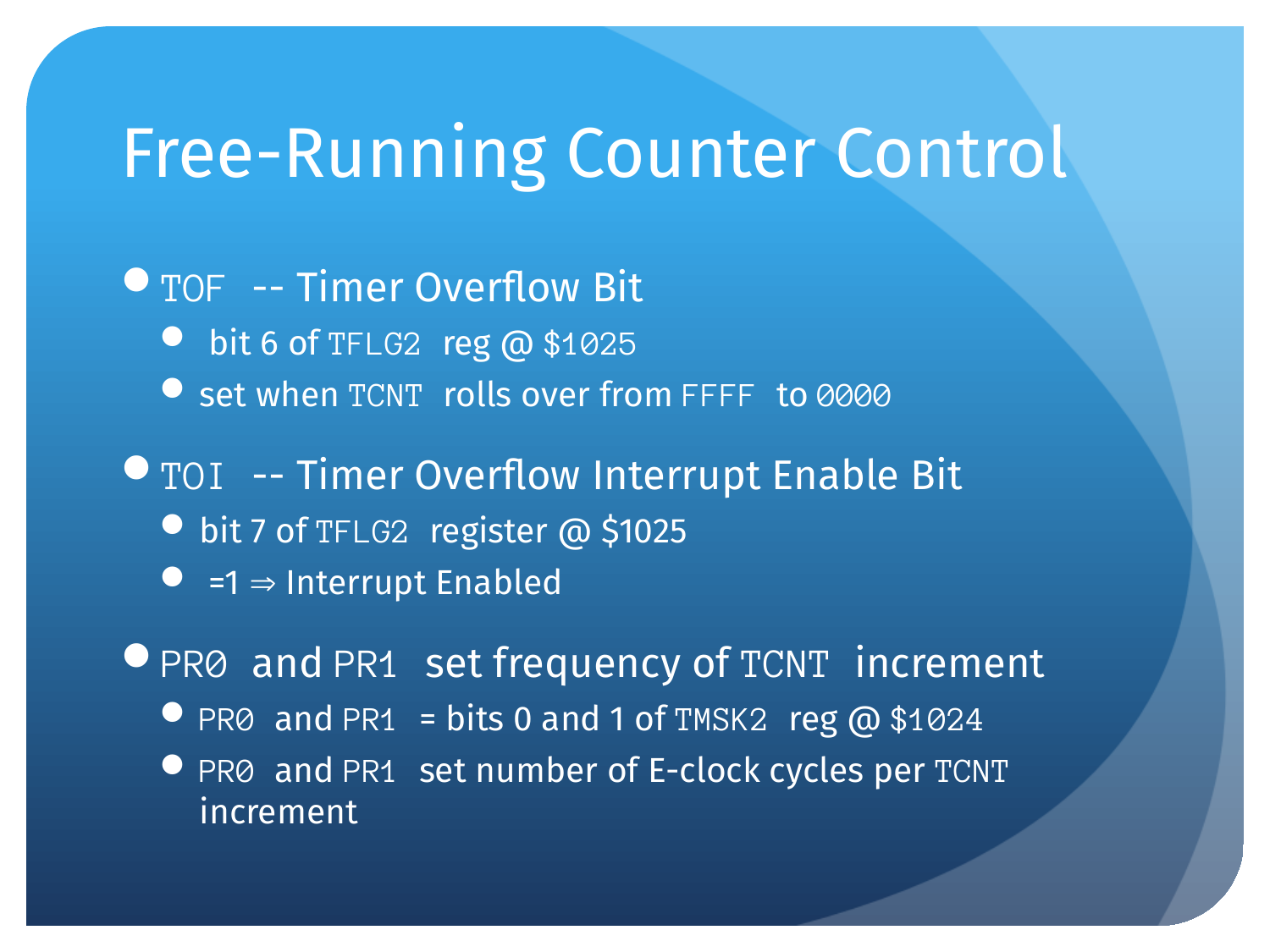

# Free-Running Counter Control
TOF -- Timer Overflow Bit
 bit 6 of TFLG2 reg @ $1025
set when TCNT rolls over from FFFF to 0000
TOI -- Timer Overflow Interrupt Enable Bit
bit 7 of TFLG2 register @ $1025
 =1 ⇒ Interrupt Enabled
PR0 and PR1 set frequency of TCNT increment
PR0 and PR1 = bits 0 and 1 of TMSK2 reg @ $1024
PR0 and PR1 set number of E-clock cycles per TCNT increment